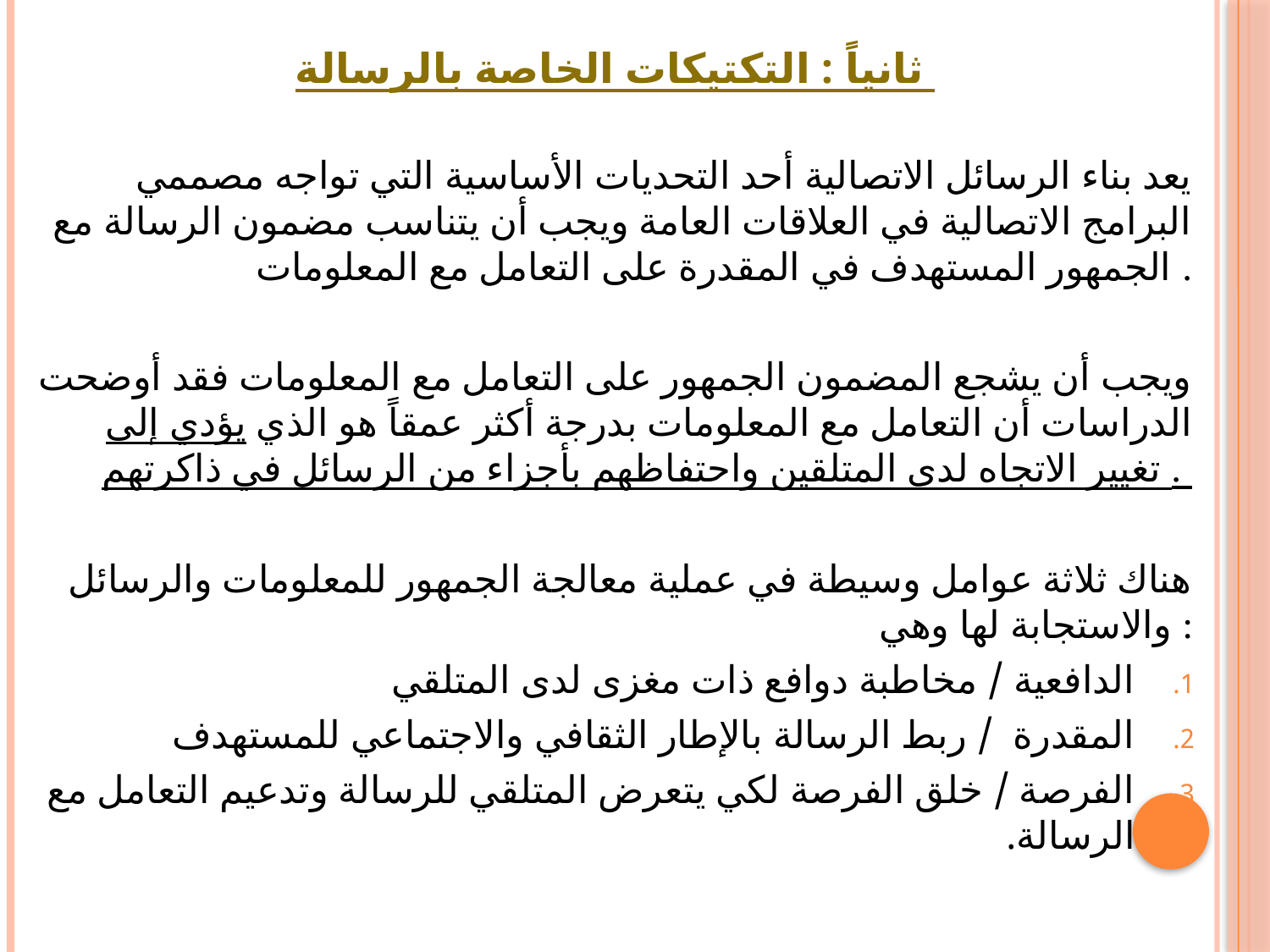

ثانياً : التكتيكات الخاصة بالرسالة
يعد بناء الرسائل الاتصالية أحد التحديات الأساسية التي تواجه مصممي البرامج الاتصالية في العلاقات العامة ويجب أن يتناسب مضمون الرسالة مع الجمهور المستهدف في المقدرة على التعامل مع المعلومات .

ويجب أن يشجع المضمون الجمهور على التعامل مع المعلومات فقد أوضحت الدراسات أن التعامل مع المعلومات بدرجة أكثر عمقاً هو الذي يؤدي إلى تغيير الاتجاه لدى المتلقين واحتفاظهم بأجزاء من الرسائل في ذاكرتهم .

هناك ثلاثة عوامل وسيطة في عملية معالجة الجمهور للمعلومات والرسائل والاستجابة لها وهي :
الدافعية / مخاطبة دوافع ذات مغزى لدى المتلقي
المقدرة  / ربط الرسالة بالإطار الثقافي والاجتماعي للمستهدف
الفرصة / خلق الفرصة لكي يتعرض المتلقي للرسالة وتدعيم التعامل مع الرسالة.